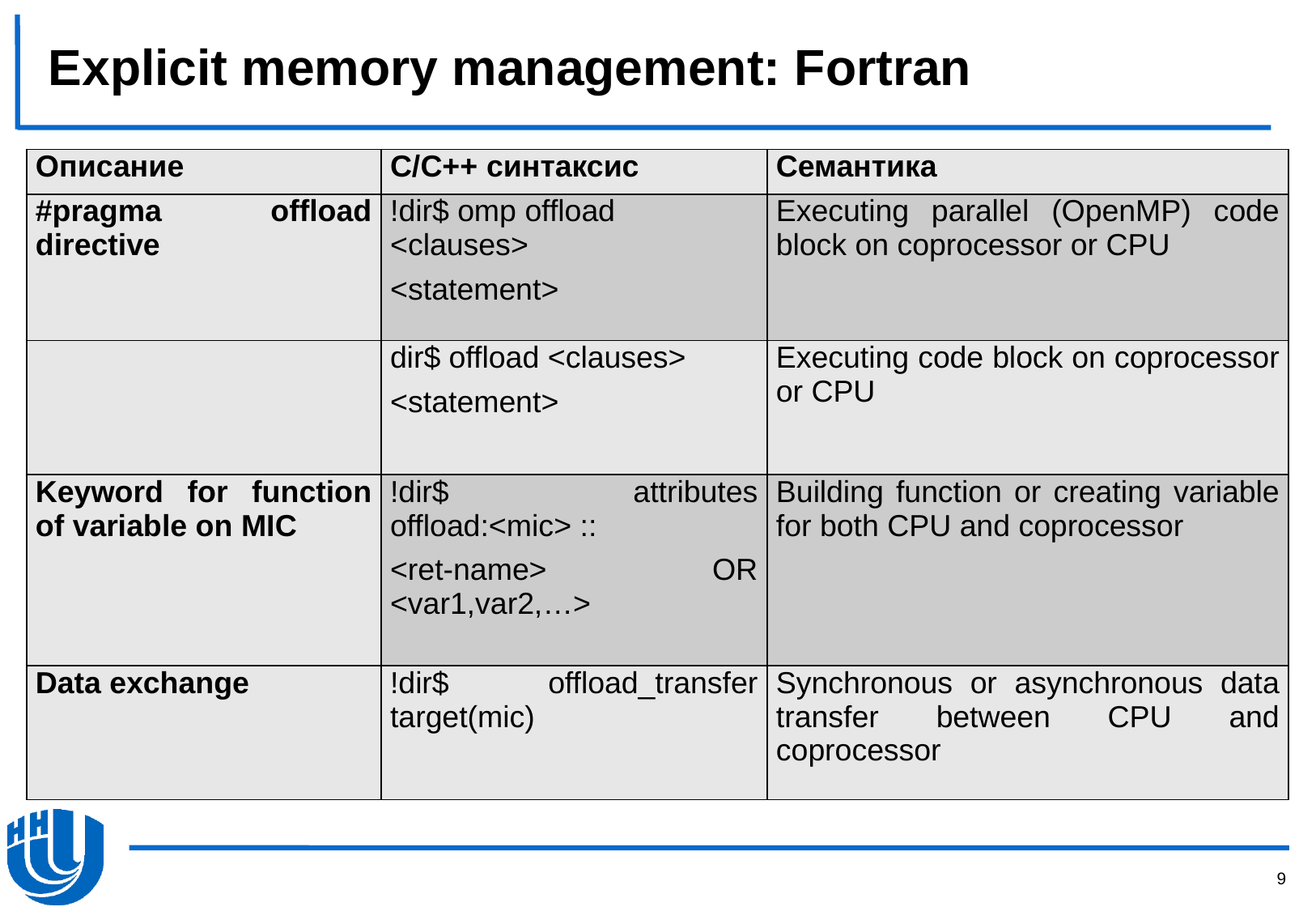

# Explicit memory management: Fortran
| Описание | C/C++ синтаксис | Семантика |
| --- | --- | --- |
| #pragma offload directive | !dir$ omp offload <clauses> <statement> | Executing parallel (OpenMP) code block on coprocessor or CPU |
|  | dir$ offload <clauses> <statement> | Executing code block on coprocessor or CPU |
| Keyword for function of variable on MIC | !dir$ attributes offload:<mic> :: <ret-name> OR <var1,var2,…> | Building function or creating variable for both CPU and coprocessor |
| Data exchange | !dir$ offload\_transfer target(mic) | Synchronous or asynchronous data transfer between CPU and coprocessor |
9